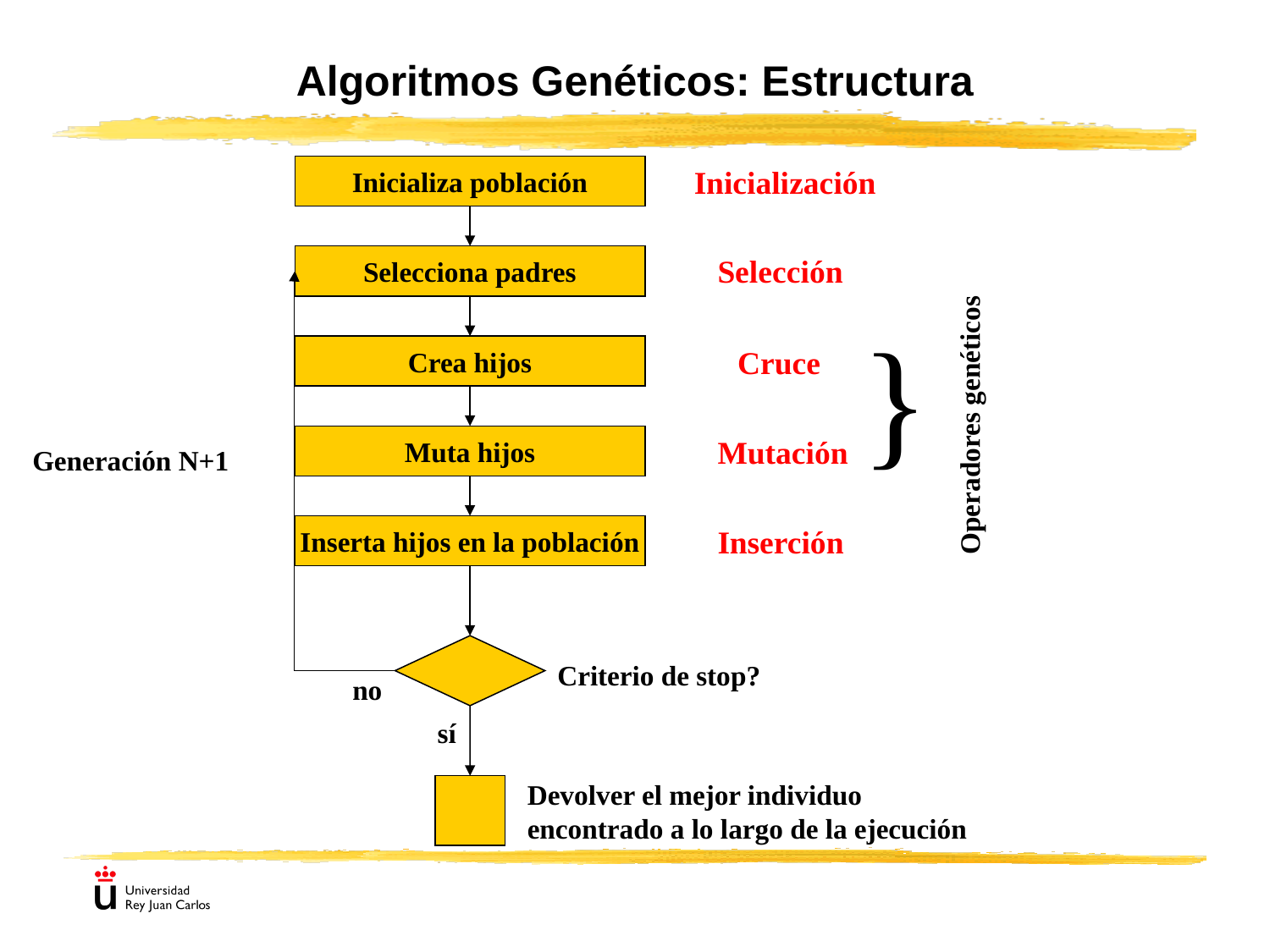

Algoritmos Genéticos: Estructura
Inicializa población
Inicialización
Selección
Selecciona padres
}
Crea hijos
Cruce
Operadores genéticos
Muta hijos
Mutación
Generación N+1
Inserta hijos en la población
Inserción

Criterio de stop?
no
sí
Devolver el mejor individuo encontrado a lo largo de la ejecución